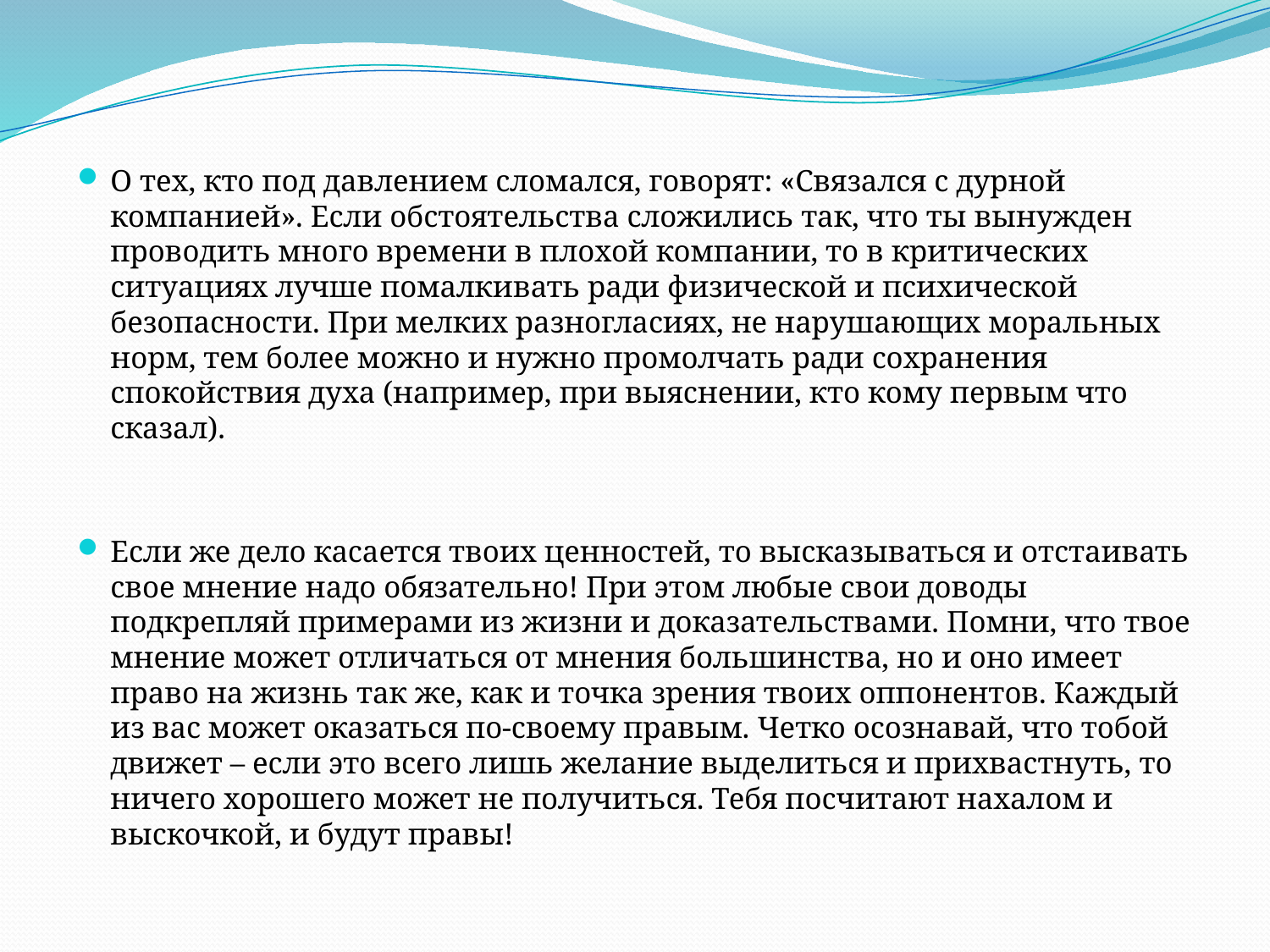

О тех, кто под давлением сломался, говорят: «Связался с дурной компанией». Если обстоятельства сложились так, что ты вынужден проводить много времени в плохой компании, то в критических ситуациях лучше помалкивать ради физической и психической безопасности. При мелких разногласиях, не нарушающих моральных норм, тем более можно и нужно промолчать ради сохранения спокойствия духа (например, при выяснении, кто кому первым что сказал).

Если же дело касается твоих ценностей, то высказываться и отстаивать свое мнение надо обязательно! При этом любые свои доводы подкрепляй примерами из жизни и доказательствами. Помни, что твое мнение может отличаться от мнения большинства, но и оно имеет право на жизнь так же, как и точка зрения твоих оппонентов. Каждый из вас может оказаться по-своему правым. Четко осознавай, что тобой движет – если это всего лишь желание выделиться и прихвастнуть, то ничего хорошего может не получиться. Тебя посчитают нахалом и выскочкой, и будут правы!